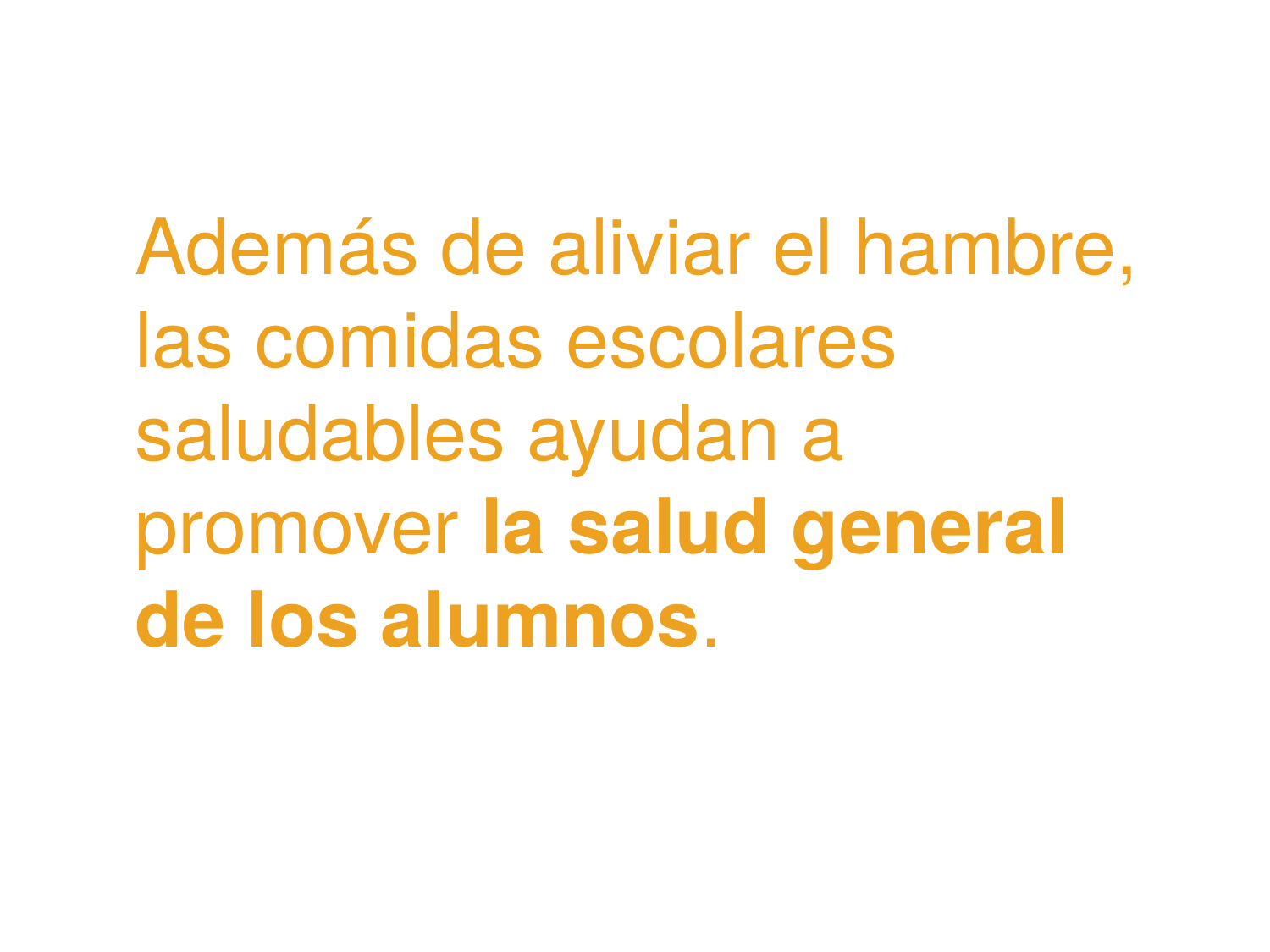

Además de aliviar el hambre, las comidas escolares saludables ayudan a promover la salud general de los alumnos.